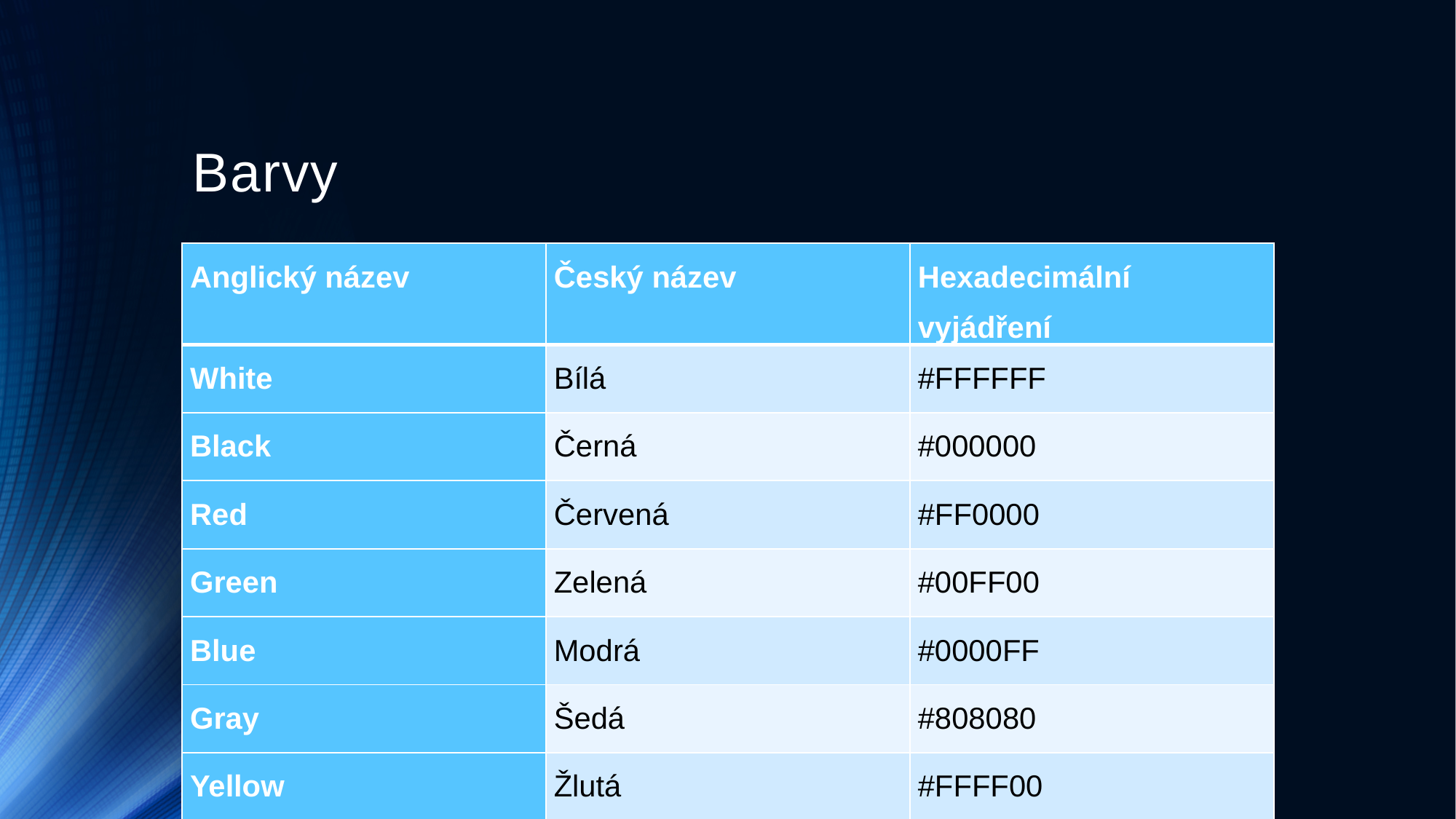

# Barvy
| Anglický název | Český název | Hexadecimální vyjádření |
| --- | --- | --- |
| White | Bílá | #FFFFFF |
| Black | Černá | #000000 |
| Red | Červená | #FF0000 |
| Green | Zelená | #00FF00 |
| Blue | Modrá | #0000FF |
| Gray | Šedá | #808080 |
| Yellow | Žlutá | #FFFF00 |